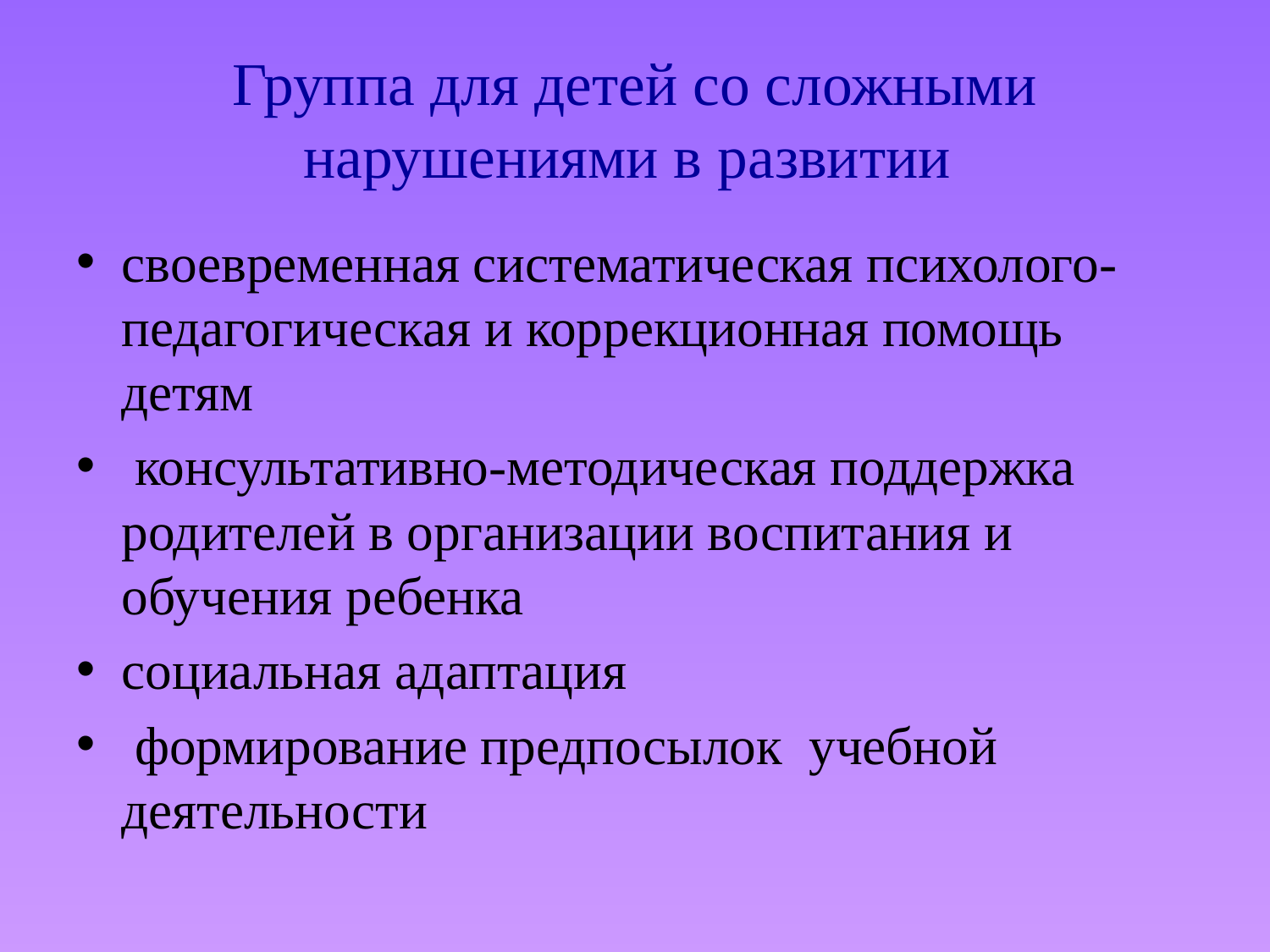

# Группа для детей со сложными нарушениями в развитии
своевременная систематическая психолого-педагогическая и коррекционная помощь детям
 консультативно-методическая поддержка родителей в организации воспитания и обучения ребенка
социальная адаптация
 формирование предпосылок  учебной деятельности